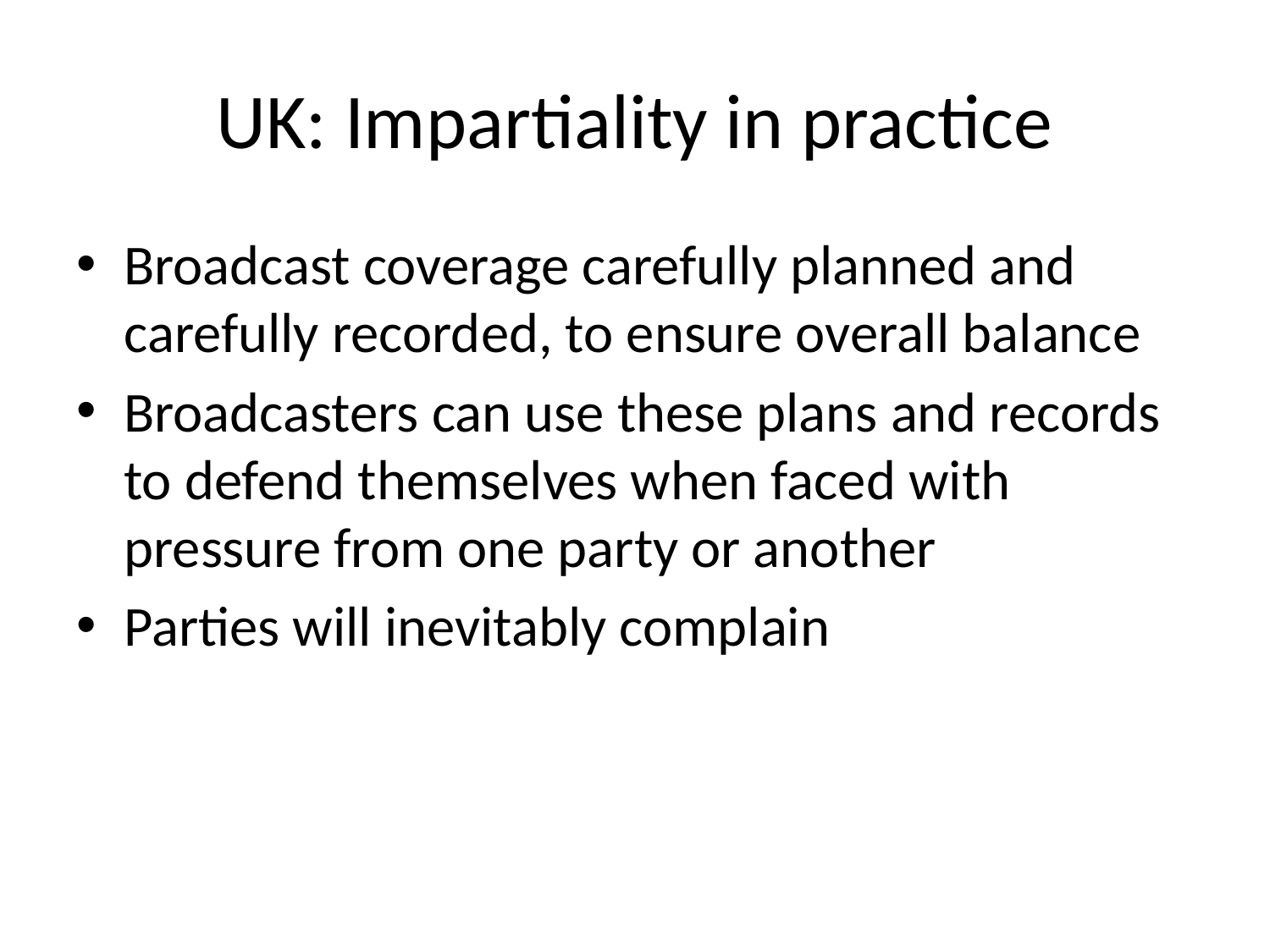

# UK: Impartiality in practice
Broadcast coverage carefully planned and carefully recorded, to ensure overall balance
Broadcasters can use these plans and records to defend themselves when faced with pressure from one party or another
Parties will inevitably complain